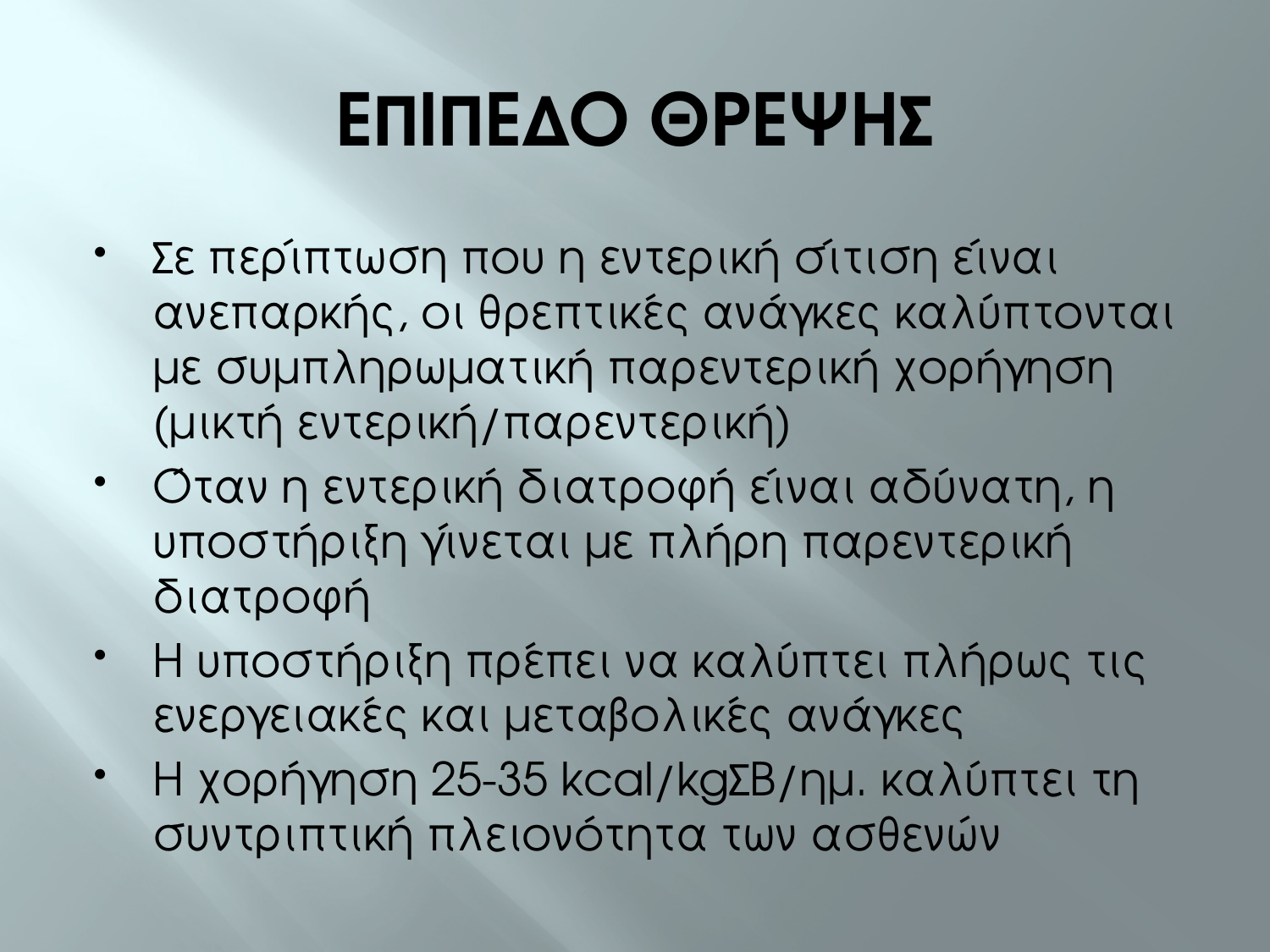

# ΕΠΙΠΕΔΟ ΘΡΕΨΗΣ
Σε περίπτωση που η εντερική σίτιση είναι ανεπαρκής, οι θρεπτικές ανάγκες καλύπτονται με συμπληρωματική παρεντερική χορήγηση (μικτή εντερική/παρεντερική)
Όταν η εντερική διατροφή είναι αδύνατη, η υποστήριξη γίνεται με πλήρη παρεντερική διατροφή
Η υποστήριξη πρέπει να καλύπτει πλήρως τις ενεργειακές και μεταβολικές ανάγκες
Η χορήγηση 25-35 kcal/kgΣΒ/ημ. καλύπτει τη συντριπτική πλειονότητα των ασθενών